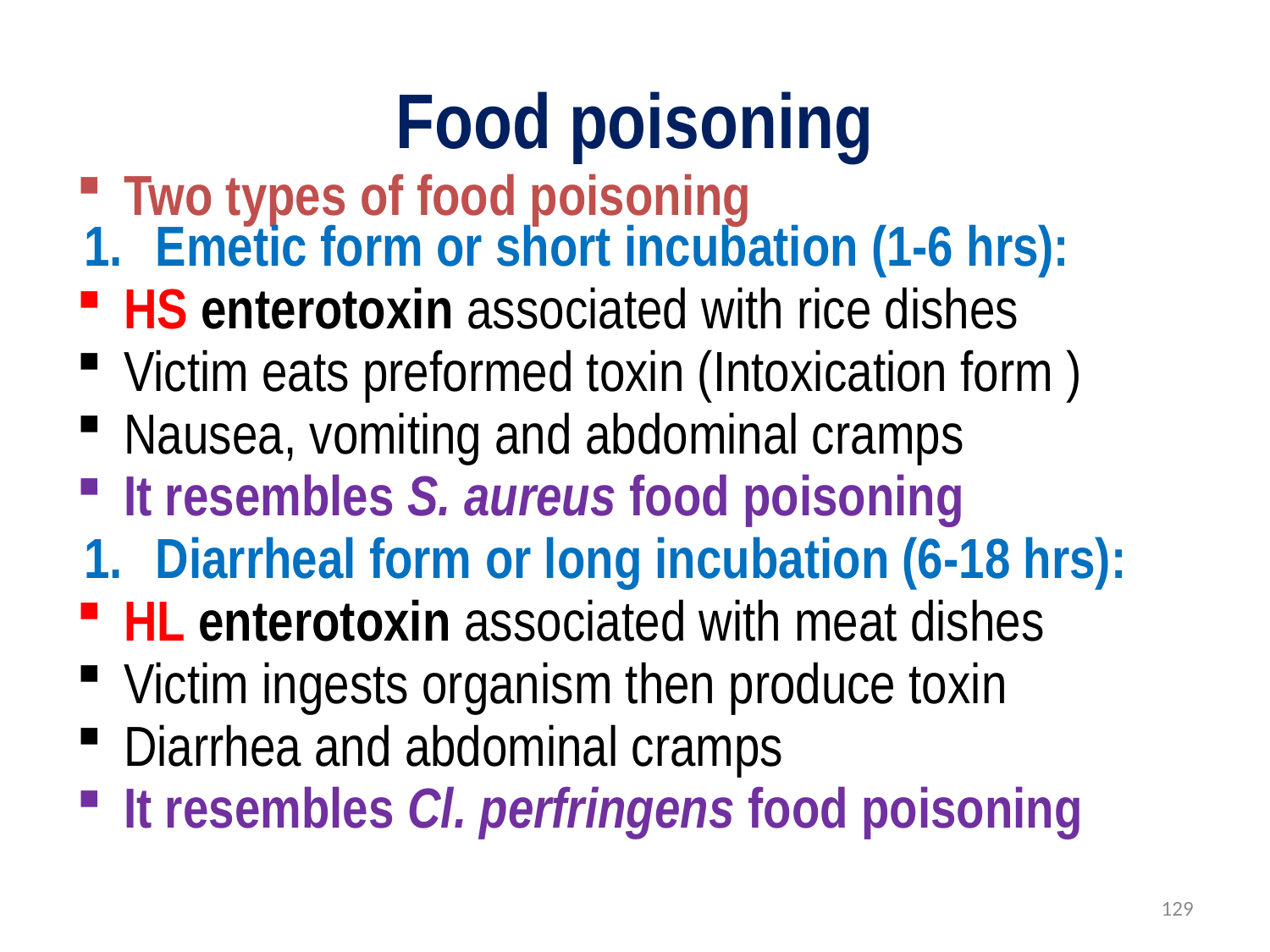

# Food poisoning
Two types of food poisoning
Emetic form or short incubation (1-6 hrs):
HS enterotoxin associated with rice dishes
Victim eats preformed toxin (Intoxication form )
Nausea, vomiting and abdominal cramps
It resembles S. aureus food poisoning
Diarrheal form or long incubation (6-18 hrs):
HL enterotoxin associated with meat dishes
Victim ingests organism then produce toxin
Diarrhea and abdominal cramps
It resembles Cl. perfringens food poisoning

129